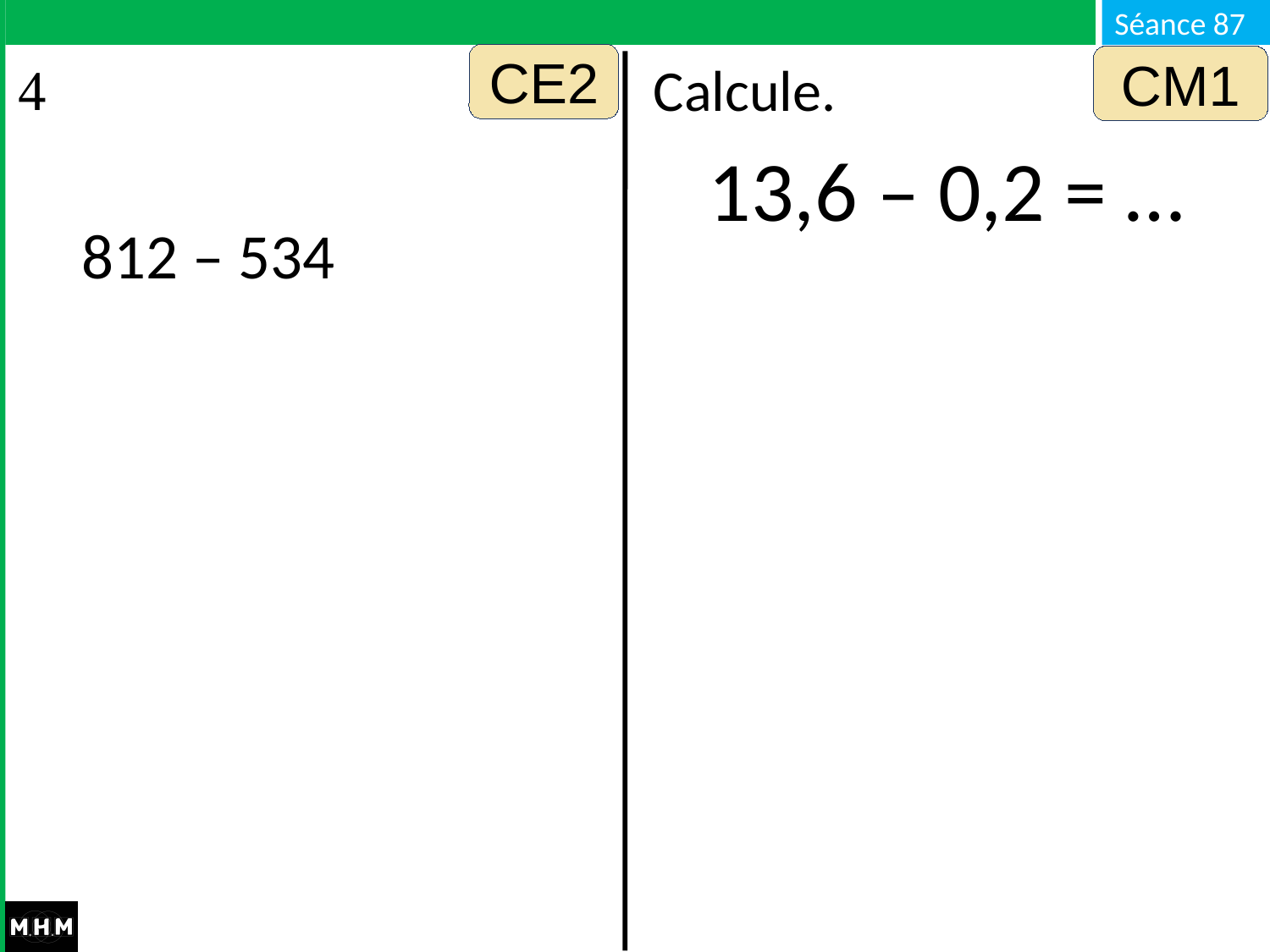

CE2
CM1

Calcule.
13,6 – 0,2 = …
812 – 534